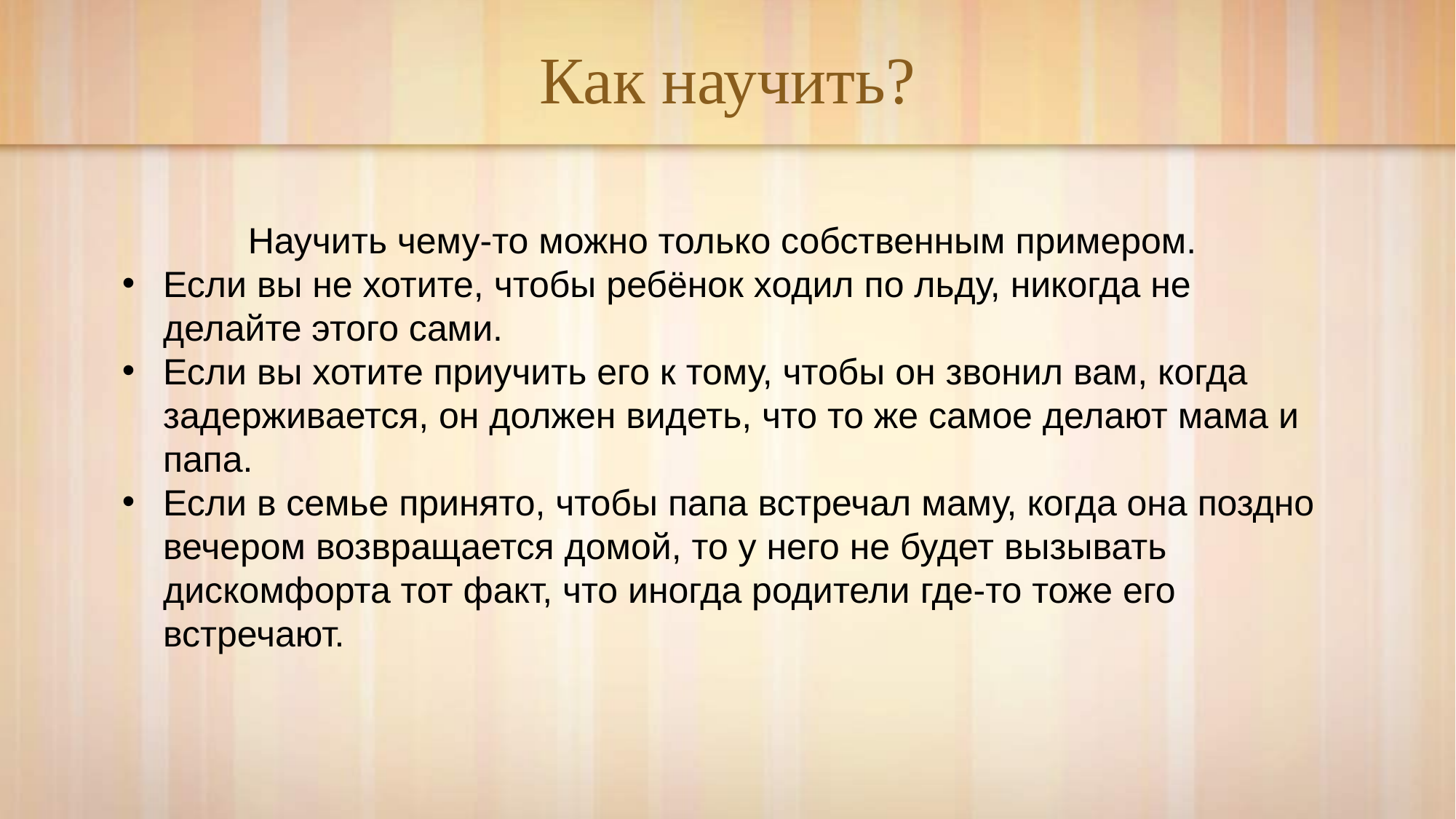

# Как научить?
Научить чему-то можно только собственным примером.
Если вы не хотите, чтобы ребёнок ходил по льду, никогда не делайте этого сами.
Если вы хотите приучить его к тому, чтобы он звонил вам, когда задерживается, он должен видеть, что то же самое делают мама и папа.
Если в семье принято, чтобы папа встречал маму, когда она поздно вечером возвращается домой, то у него не будет вызывать дискомфорта тот факт, что иногда родители где-то тоже его встречают.